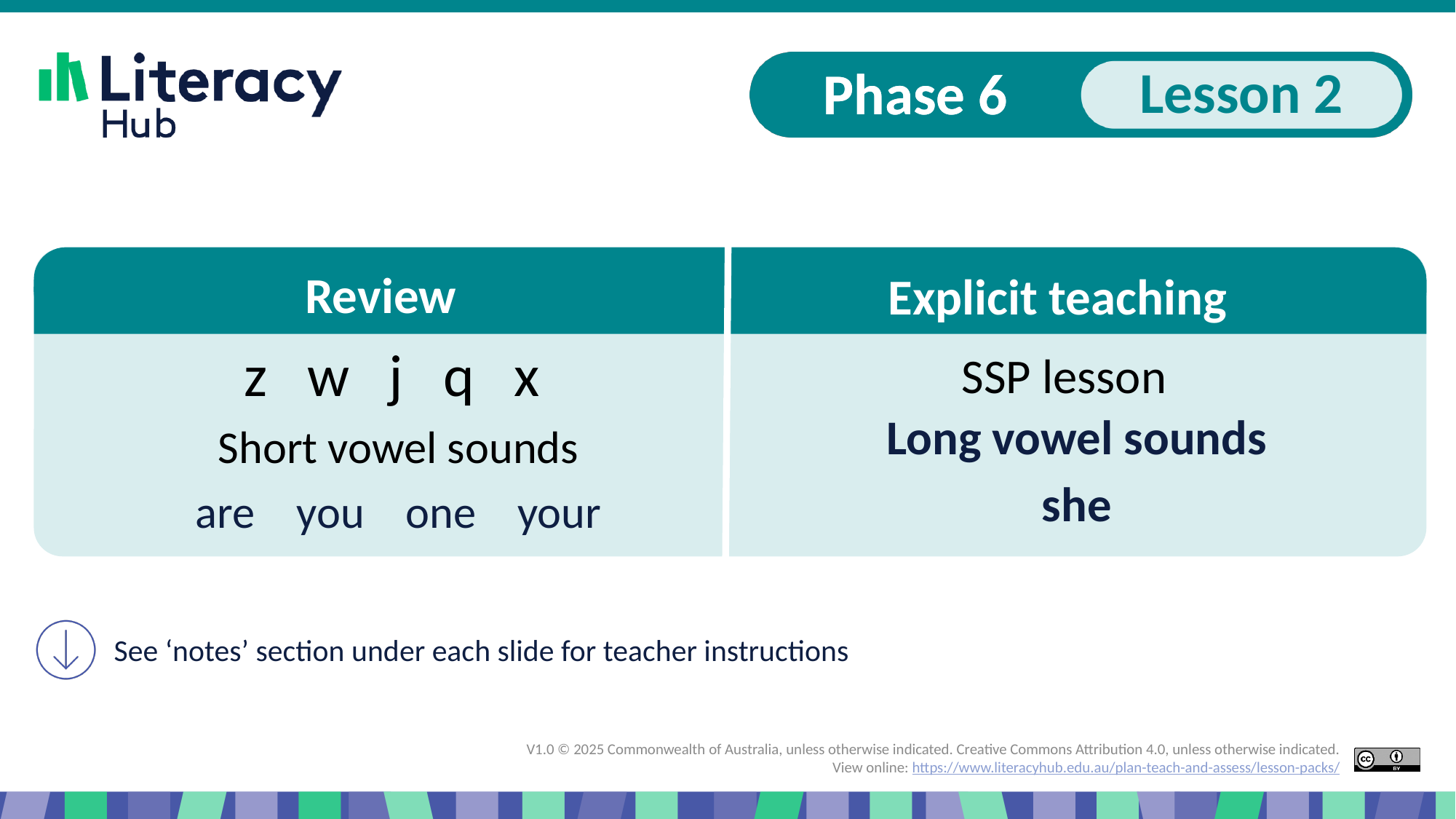

# Slide 1 Start of presentation, Short vowel sounds in closed syllables
z   w   j   q   x
Short vowel sounds
are    you    one    your
Long vowel sounds
she